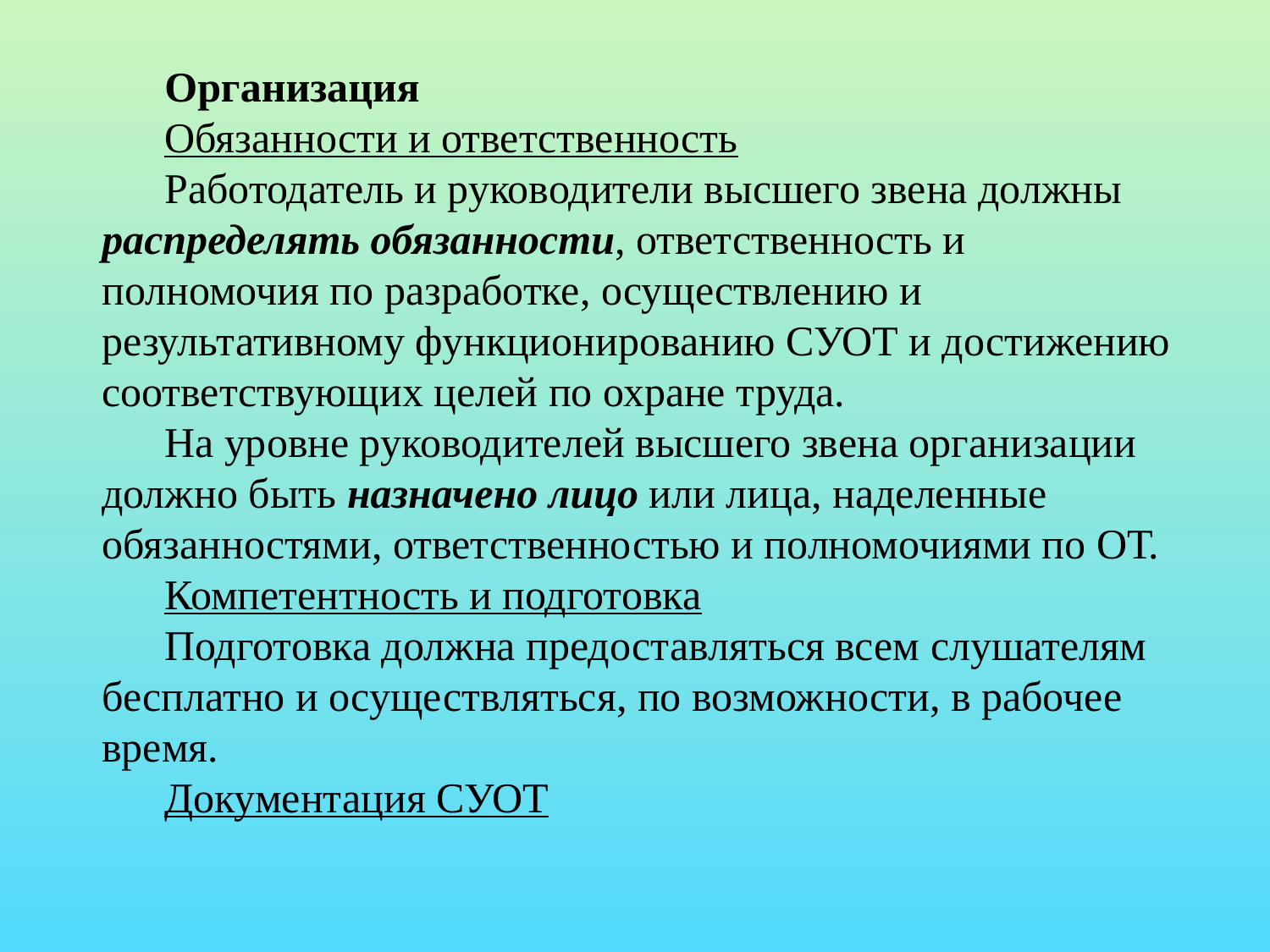

Организация
Обязанности и ответственность
Работодатель и руководители высшего звена должны распределять обязанности, ответственность и полномочия по разработке, осуществлению и результативному функционированию СУОТ и достижению соответствующих целей по охране труда.
На уровне руководителей высшего звена организации должно быть назначено лицо или лица, наделенные обязанностями, ответственностью и полномочиями по ОТ.
Компетентность и подготовка
Подготовка должна предоставляться всем слушателям бесплатно и осуществляться, по возможности, в рабочее время.
Документация СУОТ